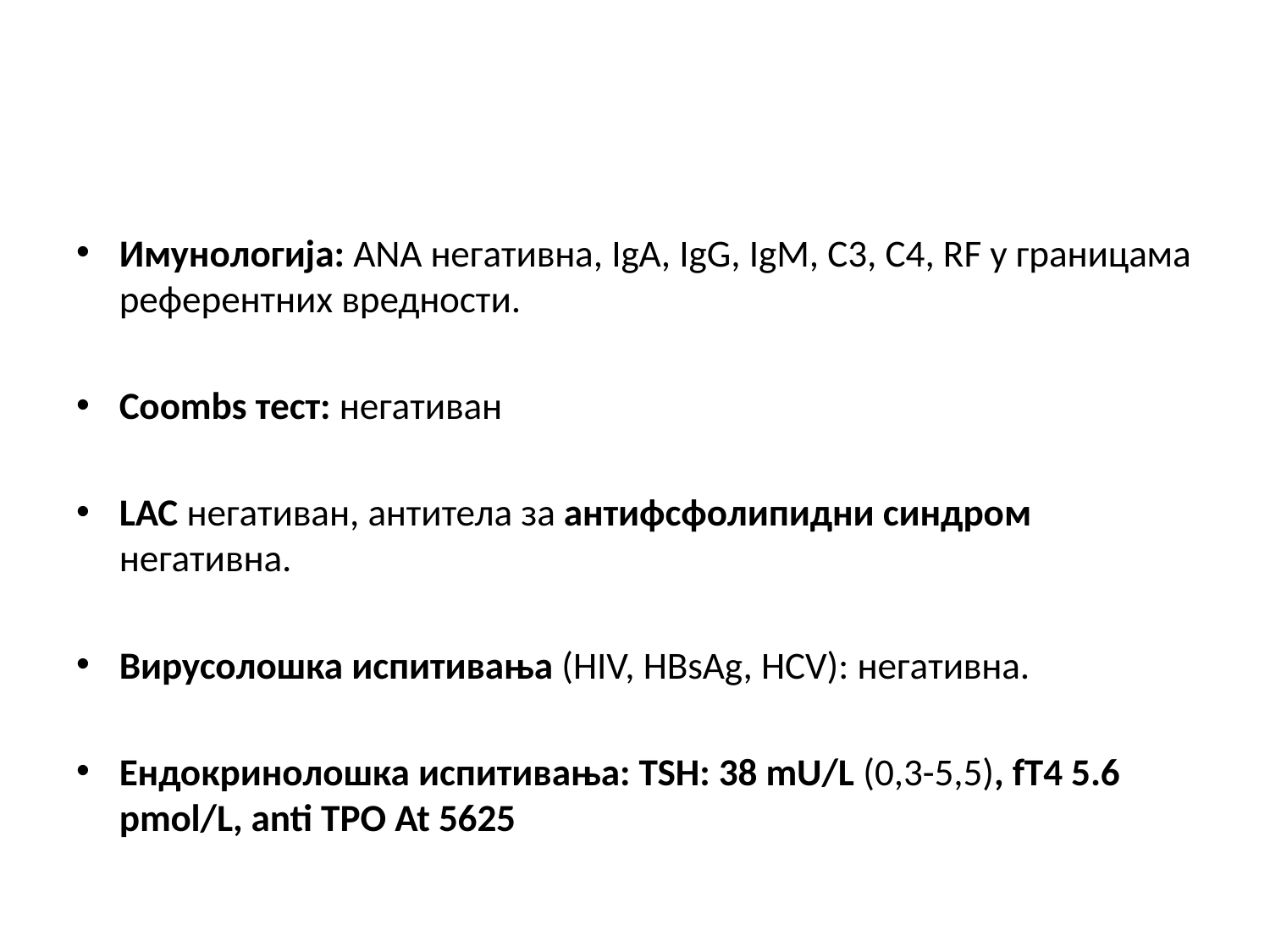

#
Имунологија: ANA негативна, IgA, IgG, IgM, C3, C4, RF у границама референтних вредности.

Coombs тест: негативан

LAC негативан, антитела за антифсфолипидни синдром негативна.

Вирусолошка испитивања (HIV, HBsAg, HCV): негативна.

Ендокринолошка испитивања: TSH: 38 mU/L (0,3-5,5), fT4 5.6 pmol/L, anti TPO At 5625